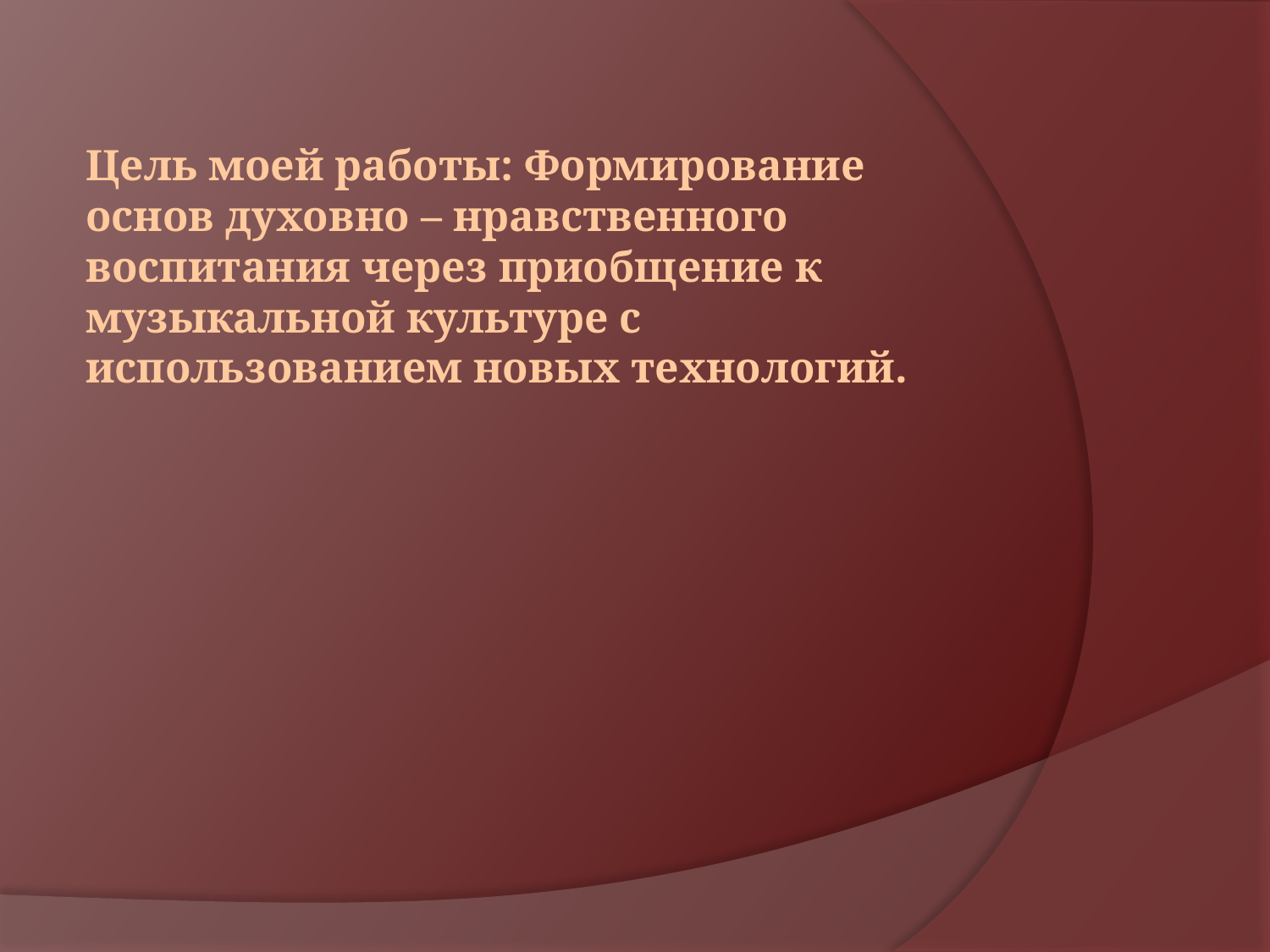

# Цель моей работы: Формирование основ духовно – нравственного воспитания через приобщение к музыкальной культуре с использованием новых технологий.